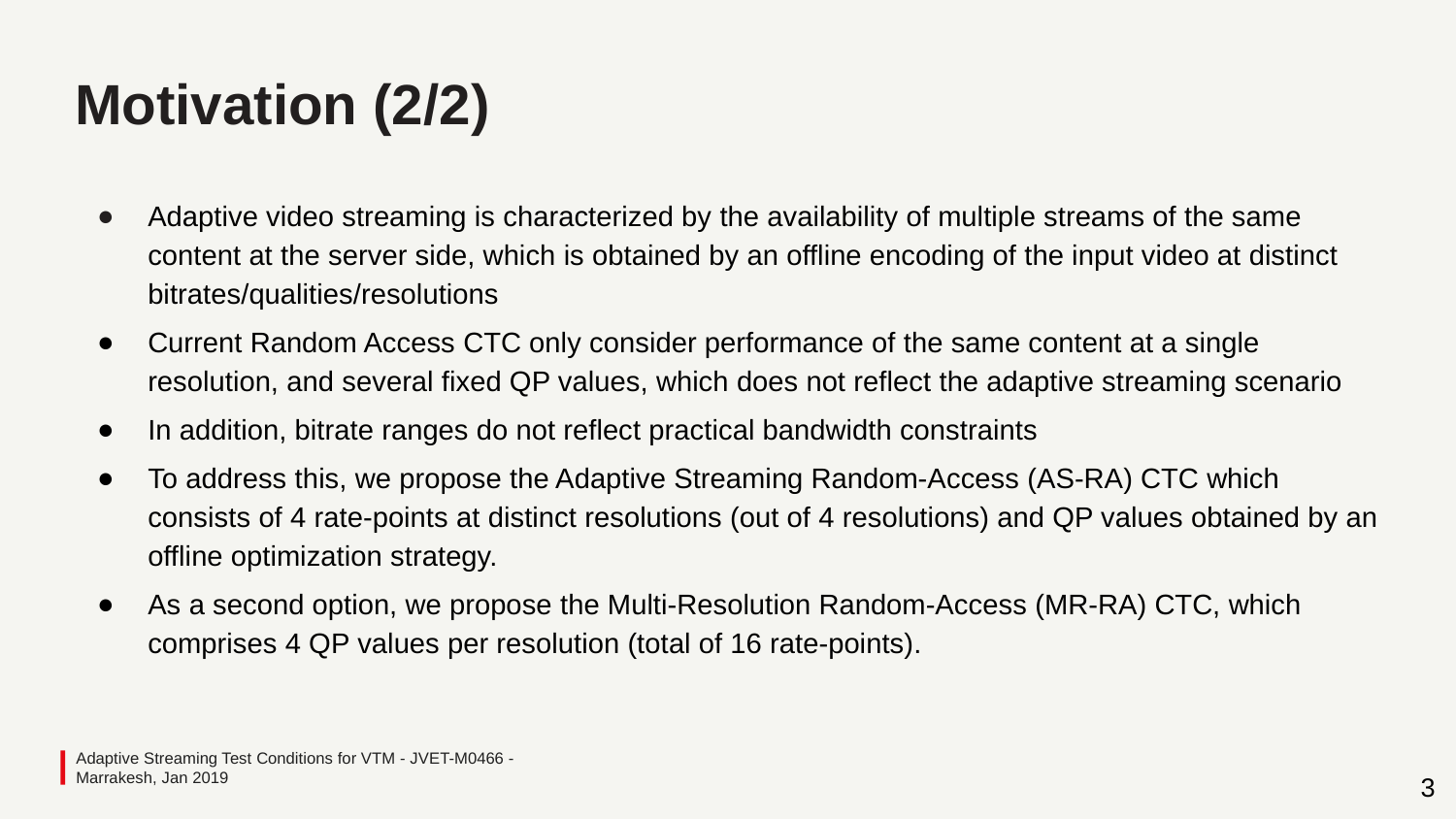

Motivation (2/2)
Adaptive video streaming is characterized by the availability of multiple streams of the same content at the server side, which is obtained by an offline encoding of the input video at distinct bitrates/qualities/resolutions
Current Random Access CTC only consider performance of the same content at a single resolution, and several fixed QP values, which does not reflect the adaptive streaming scenario
In addition, bitrate ranges do not reflect practical bandwidth constraints
To address this, we propose the Adaptive Streaming Random-Access (AS-RA) CTC which consists of 4 rate-points at distinct resolutions (out of 4 resolutions) and QP values obtained by an offline optimization strategy.
As a second option, we propose the Multi-Resolution Random-Access (MR-RA) CTC, which comprises 4 QP values per resolution (total of 16 rate-points).

Adaptive Streaming Test Conditions for VTM - JVET-M0466 - Marrakesh, Jan 2019
3